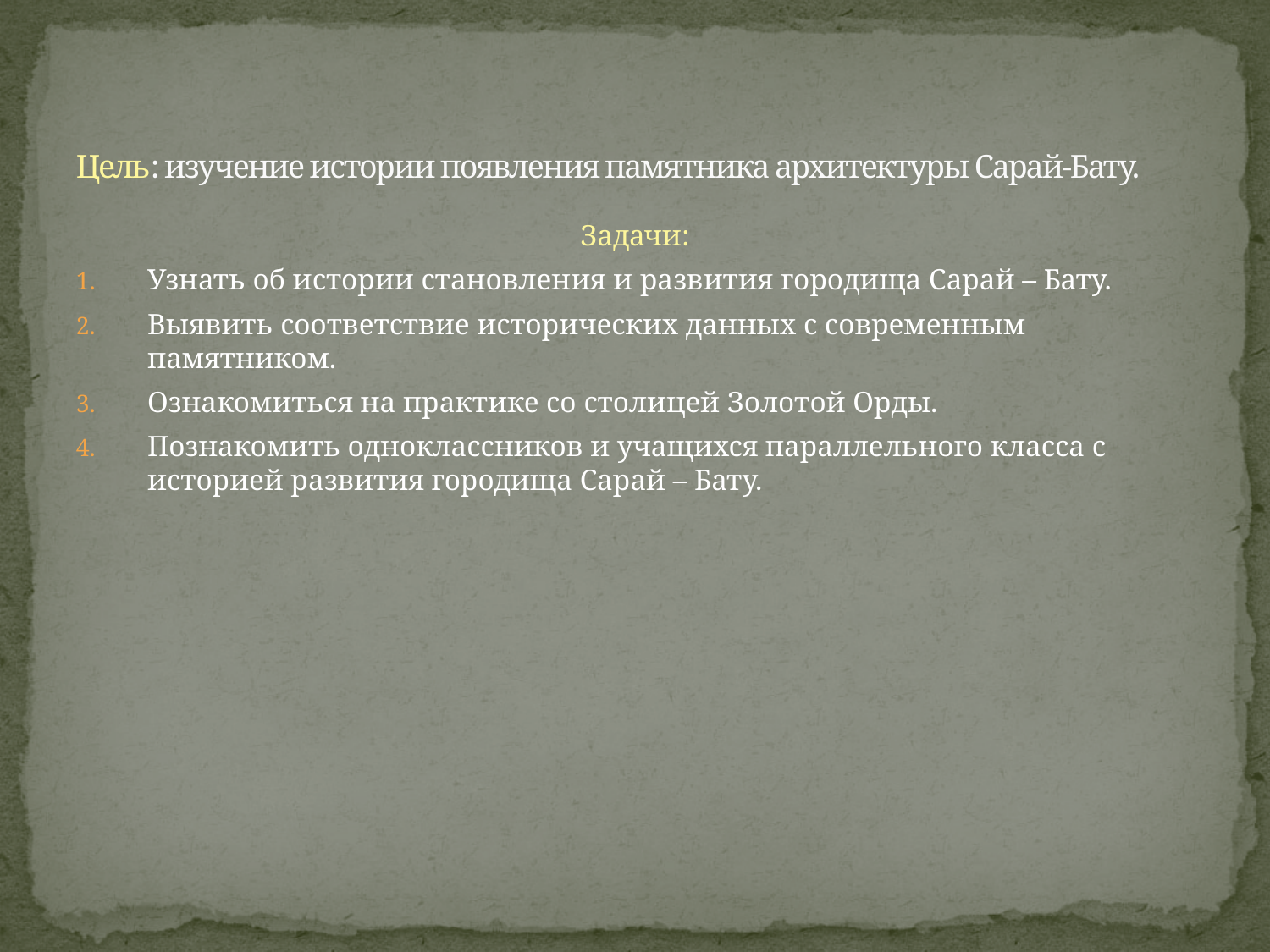

# Цель: изучение истории появления памятника архитектуры Сарай-Бату.
Задачи:
Узнать об истории становления и развития городища Сарай – Бату.
Выявить соответствие исторических данных с современным памятником.
Ознакомиться на практике со столицей Золотой Орды.
Познакомить одноклассников и учащихся параллельного класса с историей развития городища Сарай – Бату.